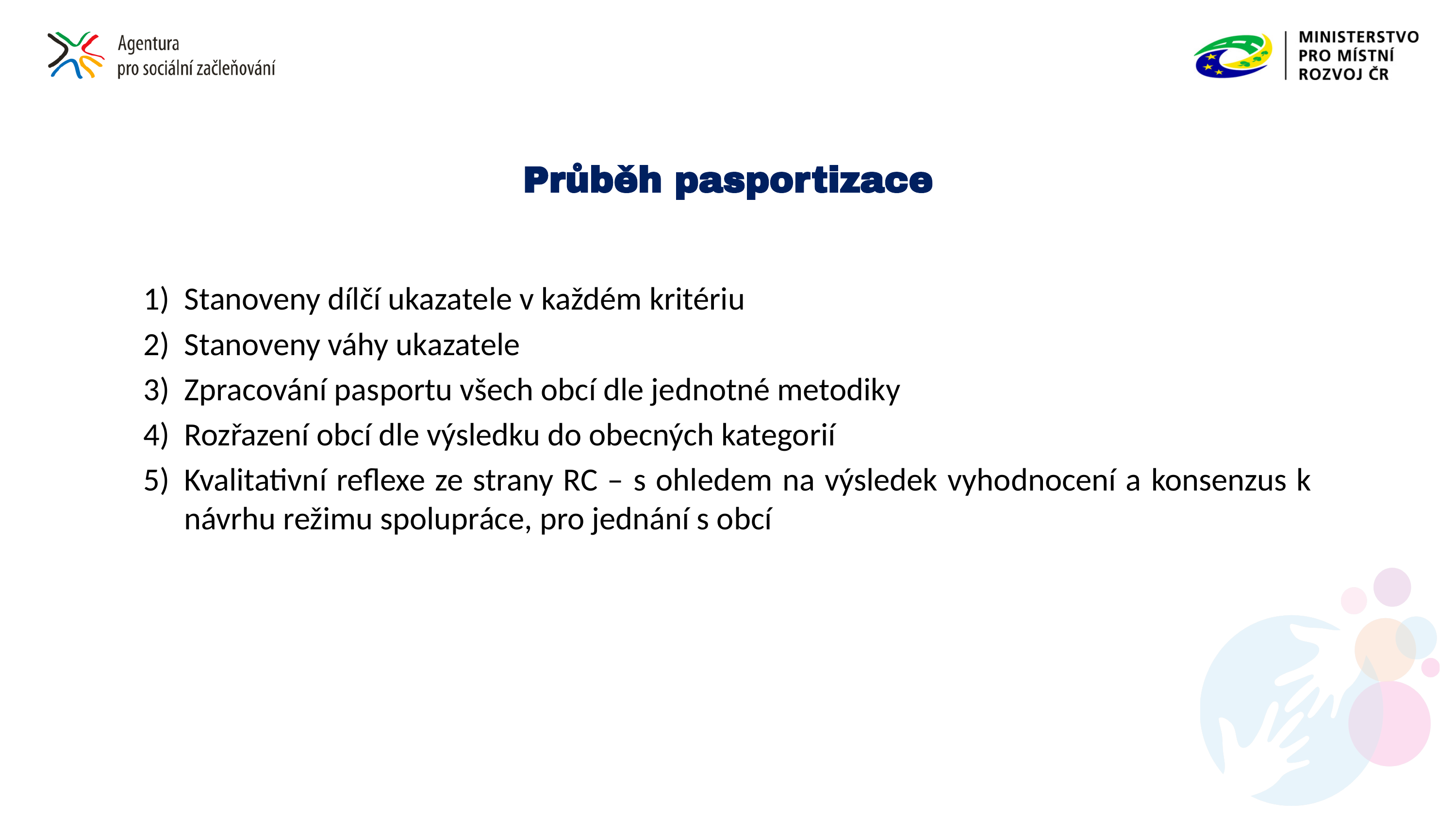

# Průběh pasportizace
Stanoveny dílčí ukazatele v každém kritériu
Stanoveny váhy ukazatele
Zpracování pasportu všech obcí dle jednotné metodiky
Rozřazení obcí dle výsledku do obecných kategorií
Kvalitativní reflexe ze strany RC – s ohledem na výsledek vyhodnocení a konsenzus k návrhu režimu spolupráce, pro jednání s obcí